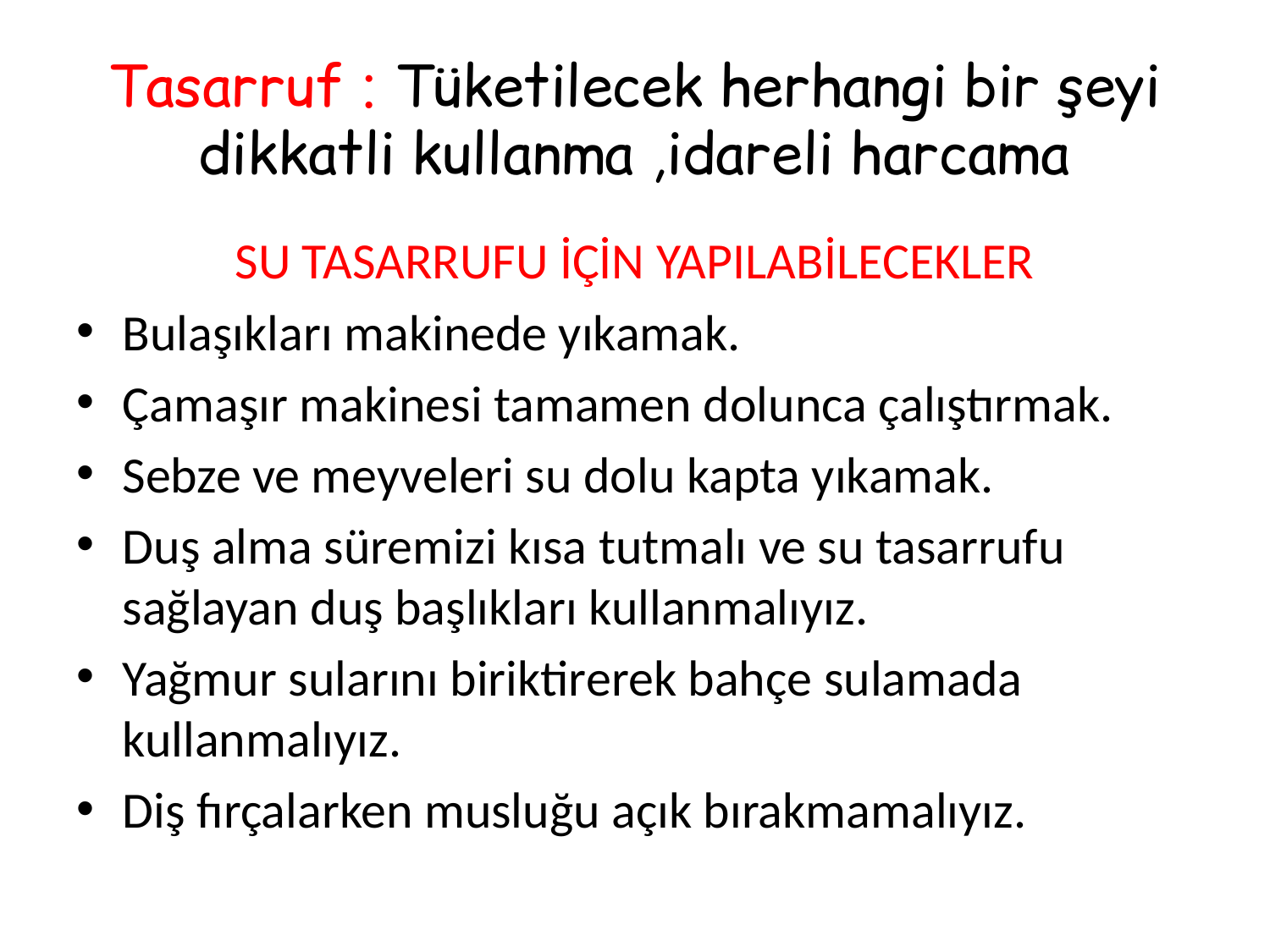

# Tasarruf : Tüketilecek herhangi bir şeyi dikkatli kullanma ,idareli harcama
SU TASARRUFU İÇİN YAPILABİLECEKLER
Bulaşıkları makinede yıkamak.
Çamaşır makinesi tamamen dolunca çalıştırmak.
Sebze ve meyveleri su dolu kapta yıkamak.
Duş alma süremizi kısa tutmalı ve su tasarrufu sağlayan duş başlıkları kullanmalıyız.
Yağmur sularını biriktirerek bahçe sulamada kullanmalıyız.
Diş fırçalarken musluğu açık bırakmamalıyız.